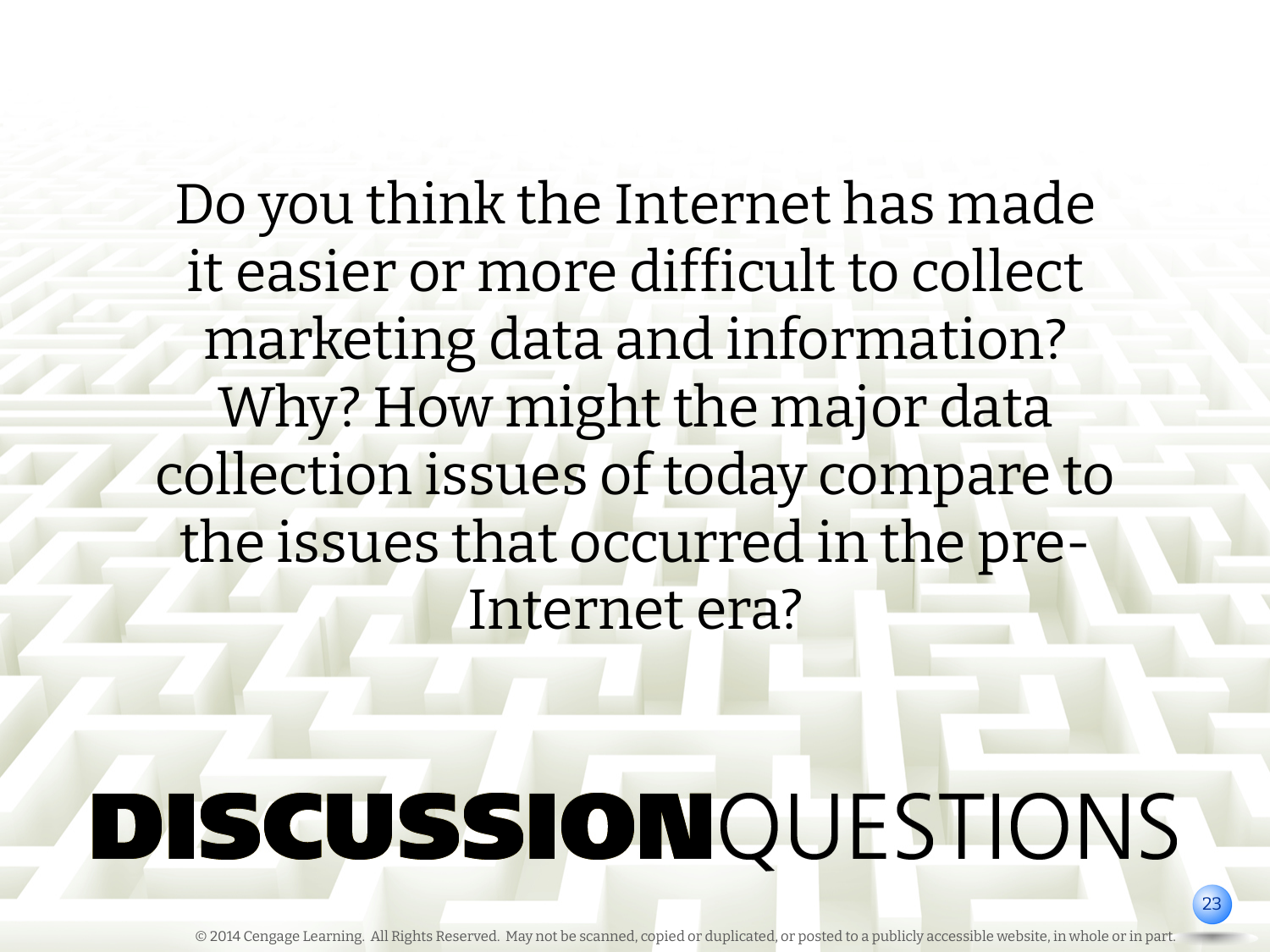

Do you think the Internet has made it easier or more difficult to collect marketing data and information? Why? How might the major data collection issues of today compare to the issues that occurred in the pre-Internet era?
23